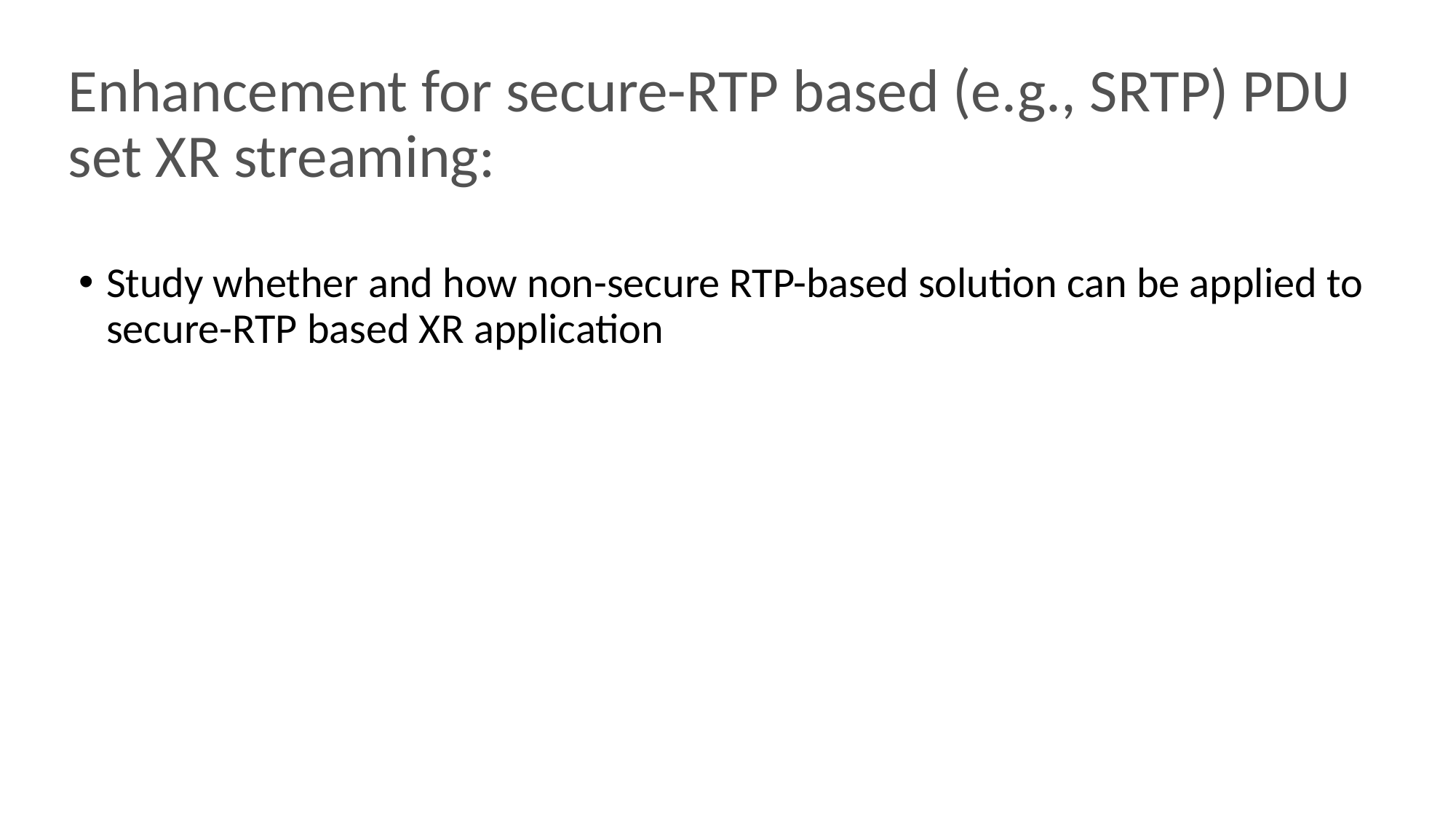

# Enhancement for secure-RTP based (e.g., SRTP) PDU set XR streaming:
Study whether and how non-secure RTP-based solution can be applied to secure-RTP based XR application